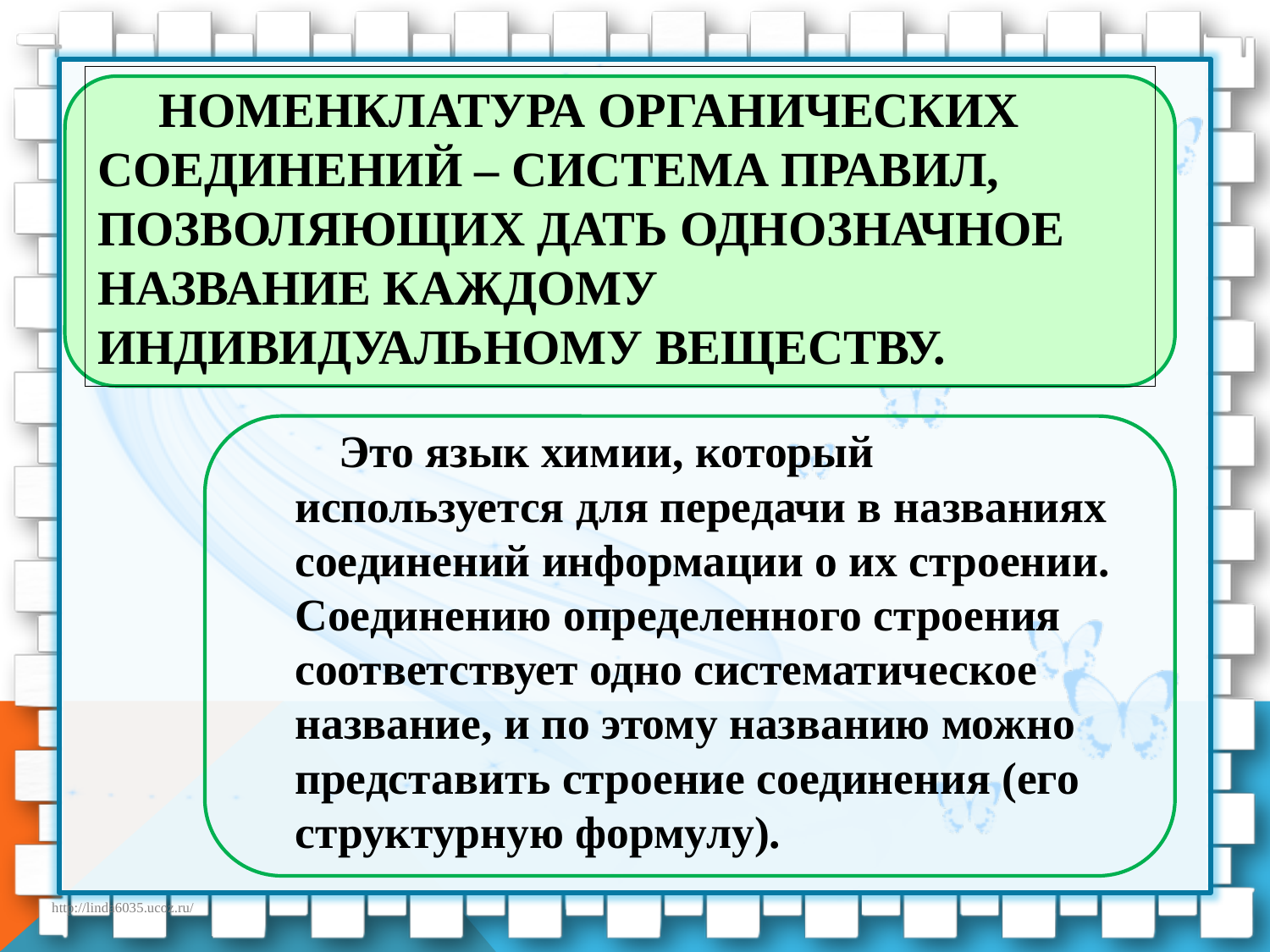

# Номенклатура органических соединений – система правил, позволяющих дать однозначное название каждому индивидуальному веществу.

        Это язык химии, который используется для передачи в названиях соединений информации о их строении. Соединению определенного строения соответствует одно систематическое название, и по этому названию можно представить строение соединения (его структурную формулу).